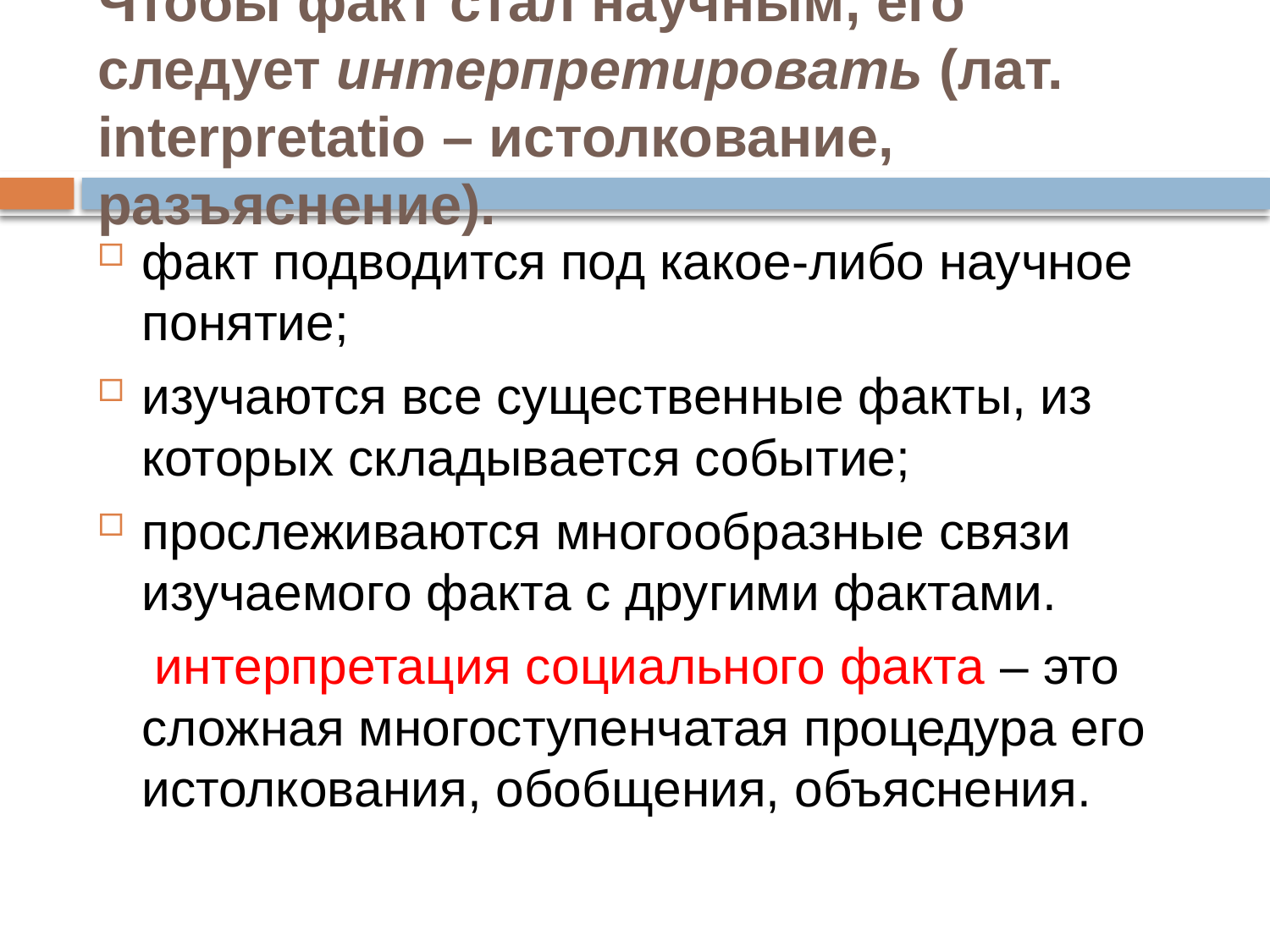

# Чтобы факт стал научным, его следует интерпретировать (лат. interpretatio – истолкование, разъяснение).
факт подводится под какое-либо научное понятие;
изучаются все существенные факты, из которых складывается событие;
прослеживаются многообразные связи изучаемого факта с другими фактами.
    интерпретация социального факта – это сложная многоступенчатая процедура его истолкования, обобщения, объяснения.